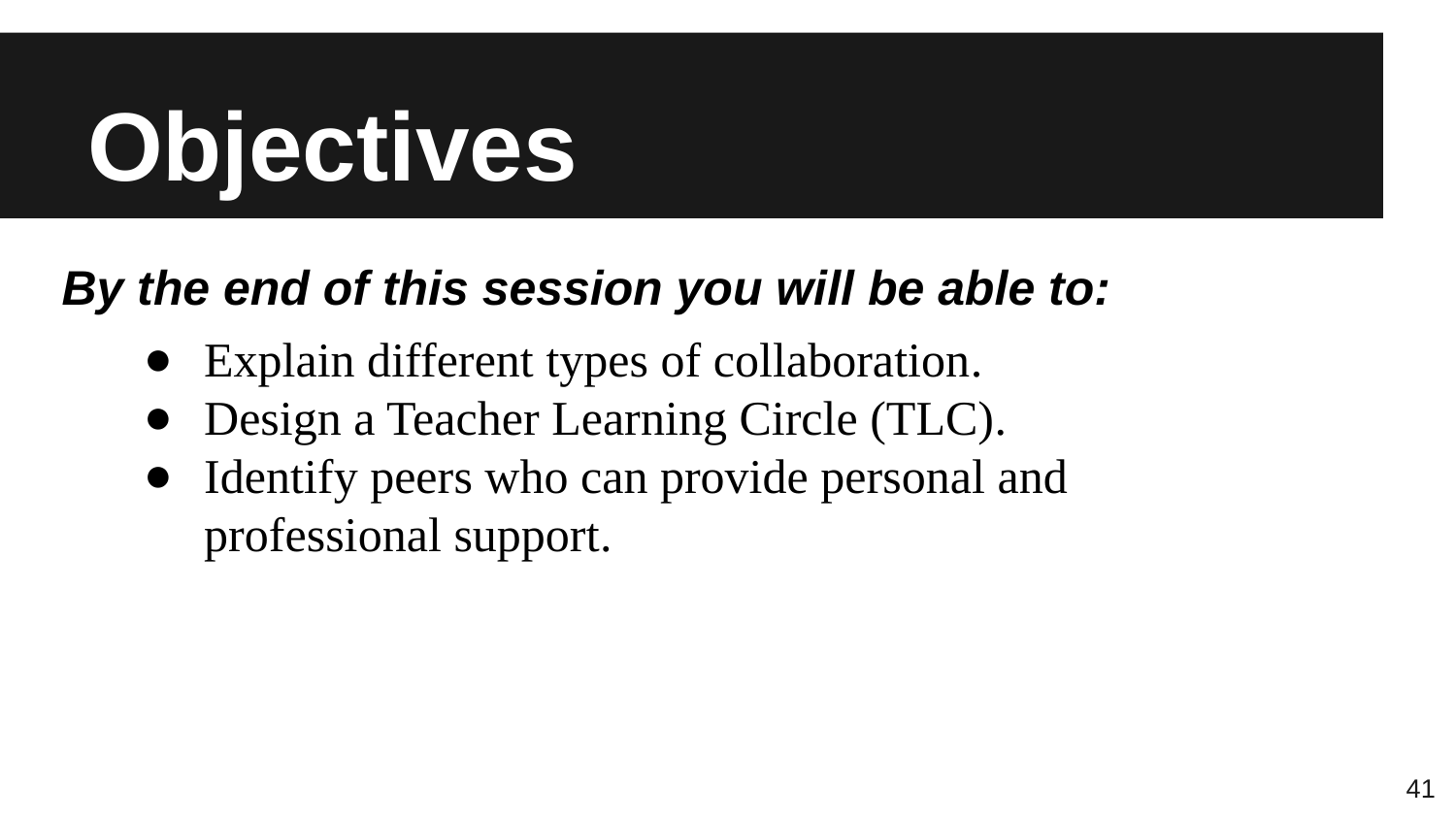

# Objectives
By the end of this session you will be able to:
Explain different types of collaboration.
Design a Teacher Learning Circle (TLC).
Identify peers who can provide personal and professional support.
41